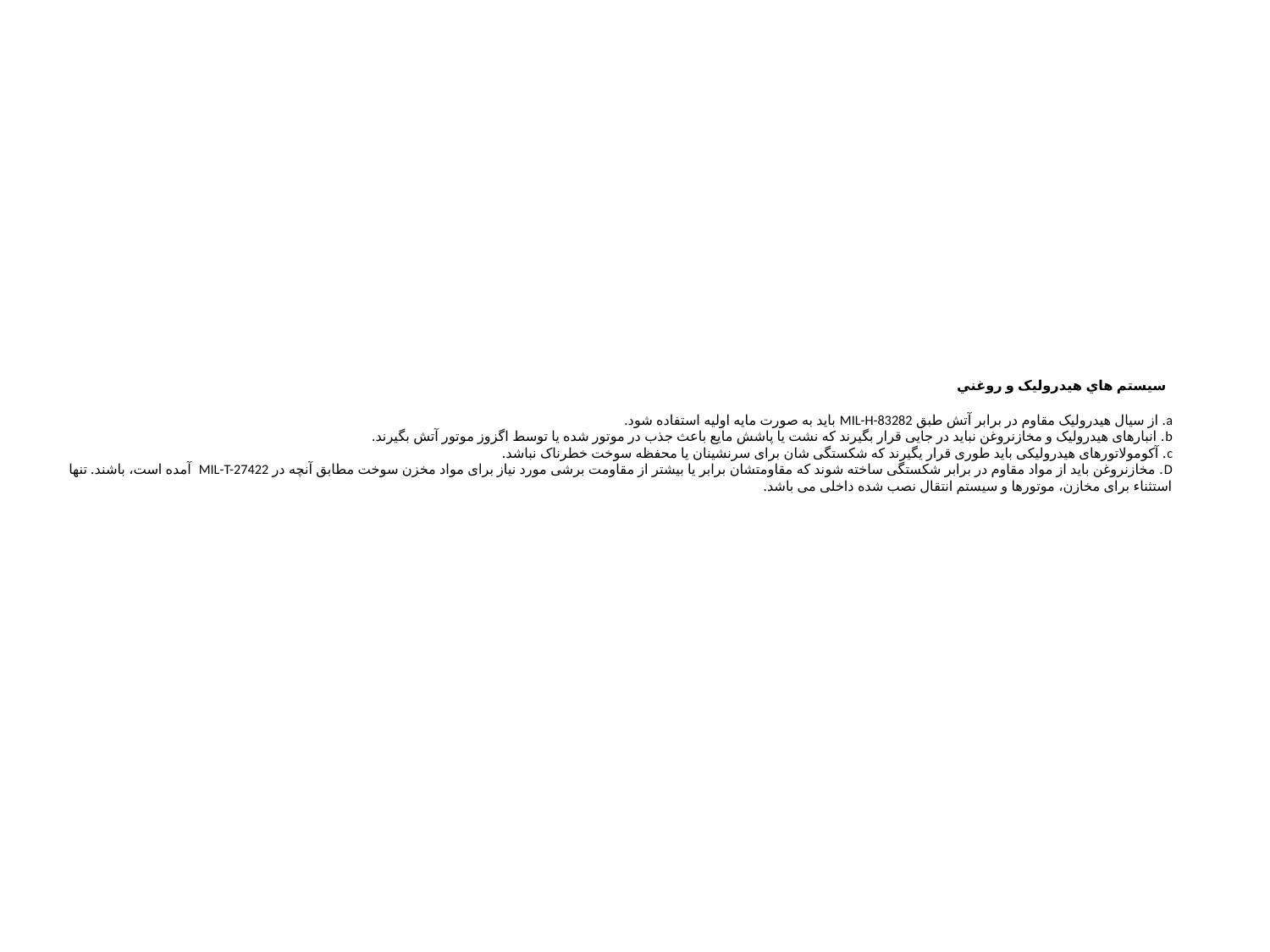

# سيستم هاي هيدروليک و روغني a. از سیال هیدرولیک مقاوم در برابر آتش طبق MIL-H-83282 باید به صورت مایه اولیه استفاده شود. b. انبارهای هیدرولیک و مخازنروغن نباید در جایی قرار بگیرند که نشت یا پاشش مایع باعث جذب در موتور شده یا توسط اگزوز موتور آتش بگیرند. c. آکومولاتورهای هیدرولیکی باید طوری قرار یگیرند که شکستگی شان برای سرنشینان یا محفظه سوخت خطرناک نباشد. D. مخازنروغن باید از مواد مقاوم در برابر شکستگی ساخته شوند که مقاومتشان برابر یا بیشتر از مقاومت برشی مورد نیاز برای مواد مخزن سوخت مطابق آنچه در MIL-T-27422  آمده است، باشند. تنها استثناء برای مخازن، موتورها و سیستم انتقال نصب شده داخلی می باشد.